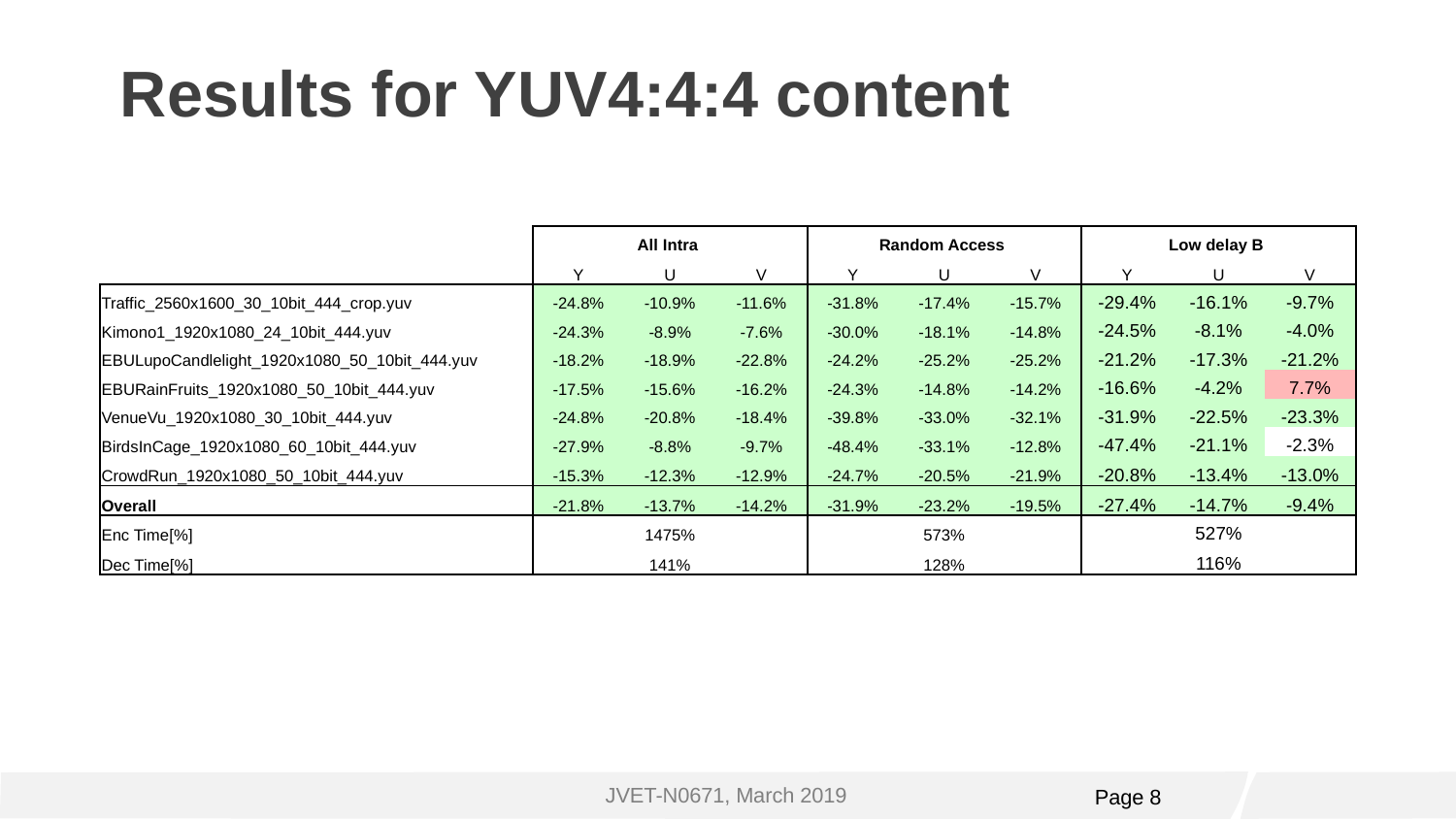

# Results for YUV4:4:4 content
|  | All Intra |  |  | Random Access |  |  | Low delay B |  |  |
| --- | --- | --- | --- | --- | --- | --- | --- | --- | --- |
|  | Y | U | V | Y | U | V | Y | U | V |
| Traffic\_2560x1600\_30\_10bit\_444\_crop.yuv | -24.8% | -10.9% | -11.6% | -31.8% | -17.4% | -15.7% | -29.4% | -16.1% | -9.7% |
| Kimono1\_1920x1080\_24\_10bit\_444.yuv | -24.3% | -8.9% | -7.6% | -30.0% | -18.1% | -14.8% | -24.5% | -8.1% | -4.0% |
| EBULupoCandlelight\_1920x1080\_50\_10bit\_444.yuv | -18.2% | -18.9% | -22.8% | -24.2% | -25.2% | -25.2% | -21.2% | -17.3% | -21.2% |
| EBURainFruits\_1920x1080\_50\_10bit\_444.yuv | -17.5% | -15.6% | -16.2% | -24.3% | -14.8% | -14.2% | -16.6% | -4.2% | 7.7% |
| VenueVu\_1920x1080\_30\_10bit\_444.yuv | -24.8% | -20.8% | -18.4% | -39.8% | -33.0% | -32.1% | -31.9% | -22.5% | -23.3% |
| BirdsInCage\_1920x1080\_60\_10bit\_444.yuv | -27.9% | -8.8% | -9.7% | -48.4% | -33.1% | -12.8% | -47.4% | -21.1% | -2.3% |
| CrowdRun\_1920x1080\_50\_10bit\_444.yuv | -15.3% | -12.3% | -12.9% | -24.7% | -20.5% | -21.9% | -20.8% | -13.4% | -13.0% |
| Overall | -21.8% | -13.7% | -14.2% | -31.9% | -23.2% | -19.5% | -27.4% | -14.7% | -9.4% |
| Enc Time[%] | 1475% |  |  | 573% |  |  | 527% |  |  |
| Dec Time[%] | 141% |  |  | 128% |  |  | 116% |  |  |